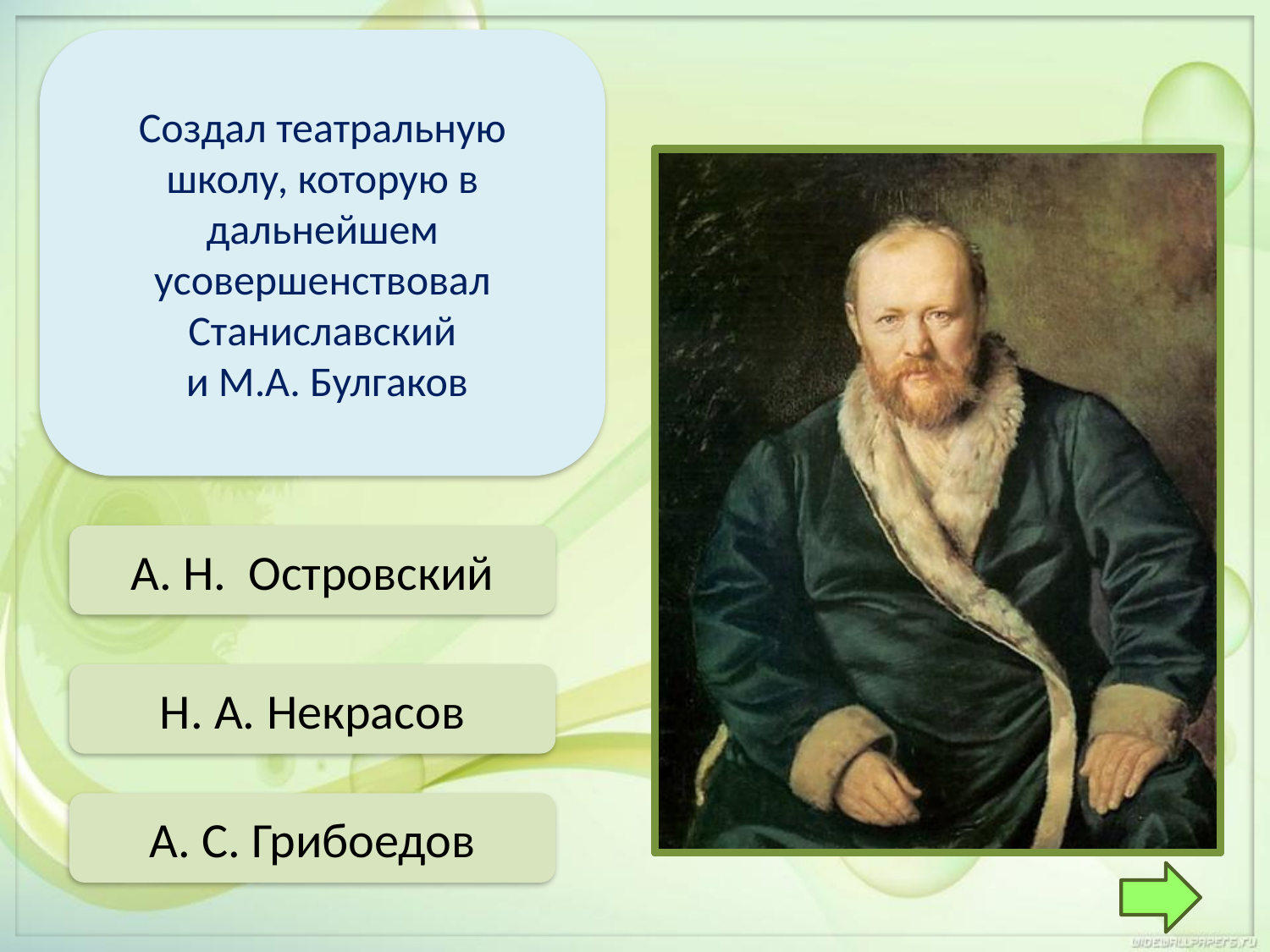

Создал театральную школу, которую в дальнейшем усовершенствовал Станиславский
 и М.А. Булгаков

А. Н.  Островский
Н. А. Некрасов
А. С. Грибоедов